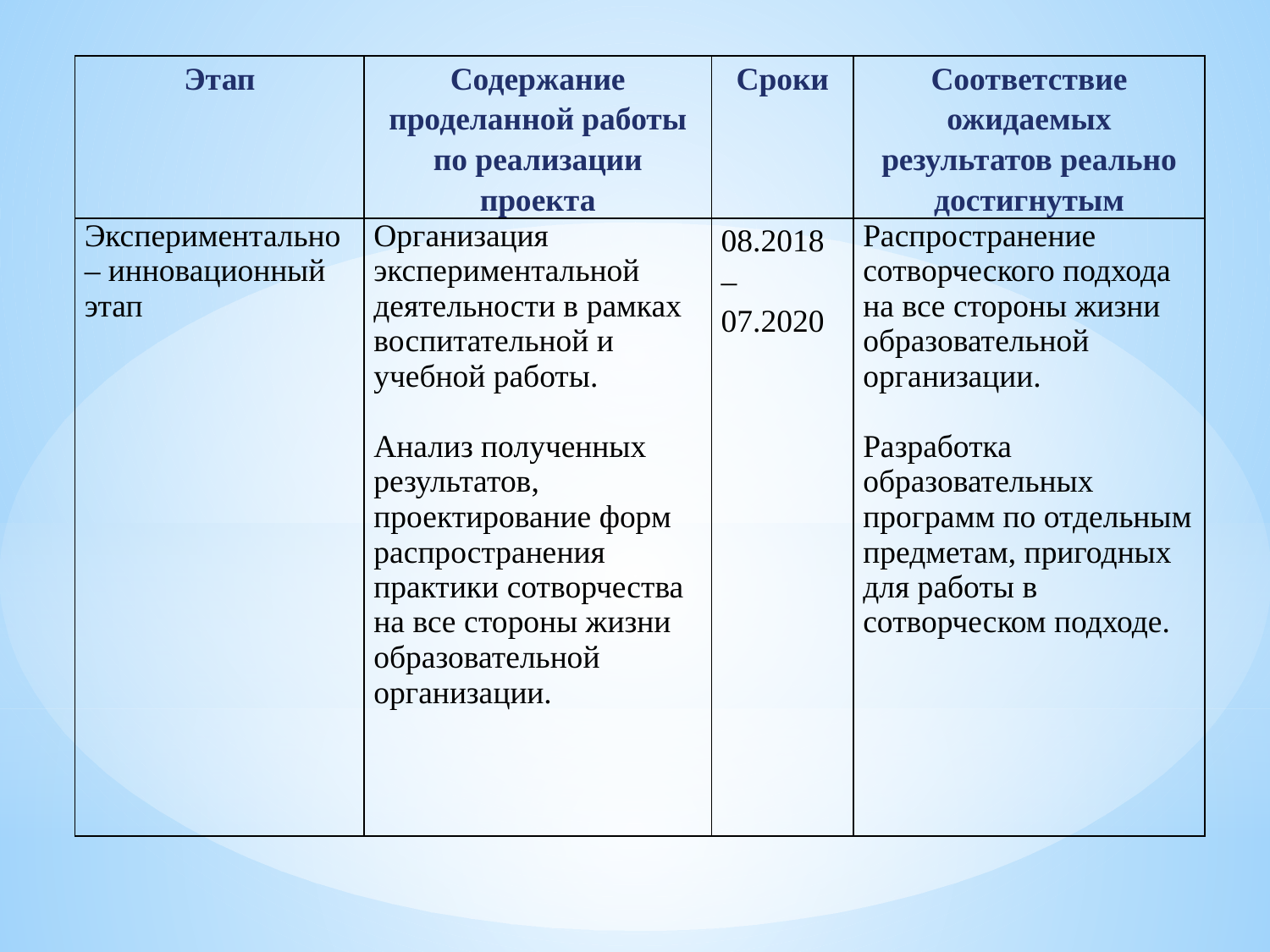

| Этап | Содержание проделанной работы по реализации проекта | Сроки | Соответствие ожидаемых результатов реально достигнутым |
| --- | --- | --- | --- |
| Экспериментально – инновационный этап | Организация экспериментальной деятельности в рамках воспитательной и учебной работы. Анализ полученных результатов, проектирование форм распространения практики сотворчества на все стороны жизни образовательной организации. | 08.2018 – 07.2020 | Распространение сотворческого подхода на все стороны жизни образовательной организации. Разработка образовательных программ по отдельным предметам, пригодных для работы в сотворческом подходе. |